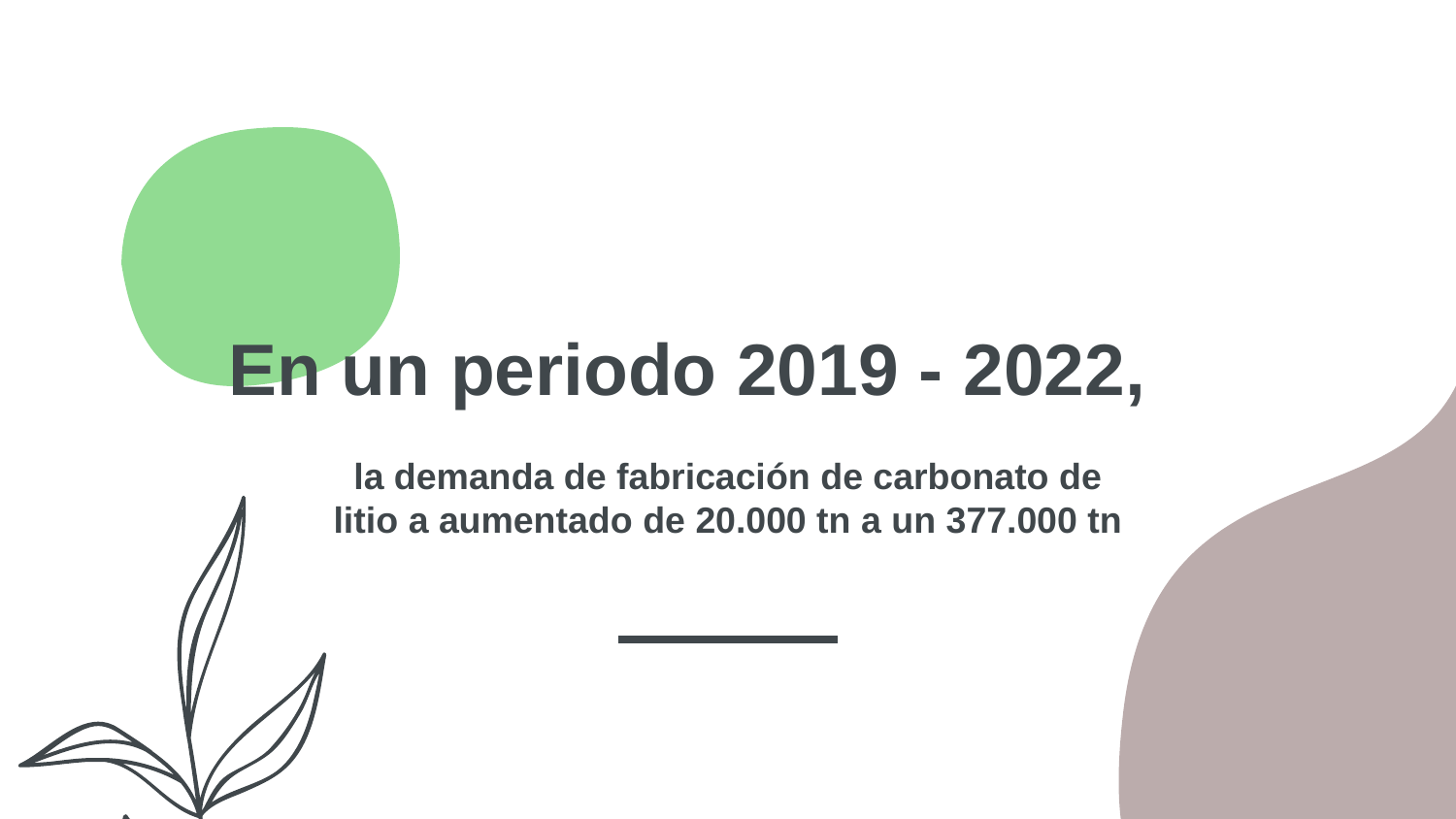

# En un periodo 2019 - 2022,
la demanda de fabricación de carbonato de litio a aumentado de 20.000 tn a un 377.000 tn